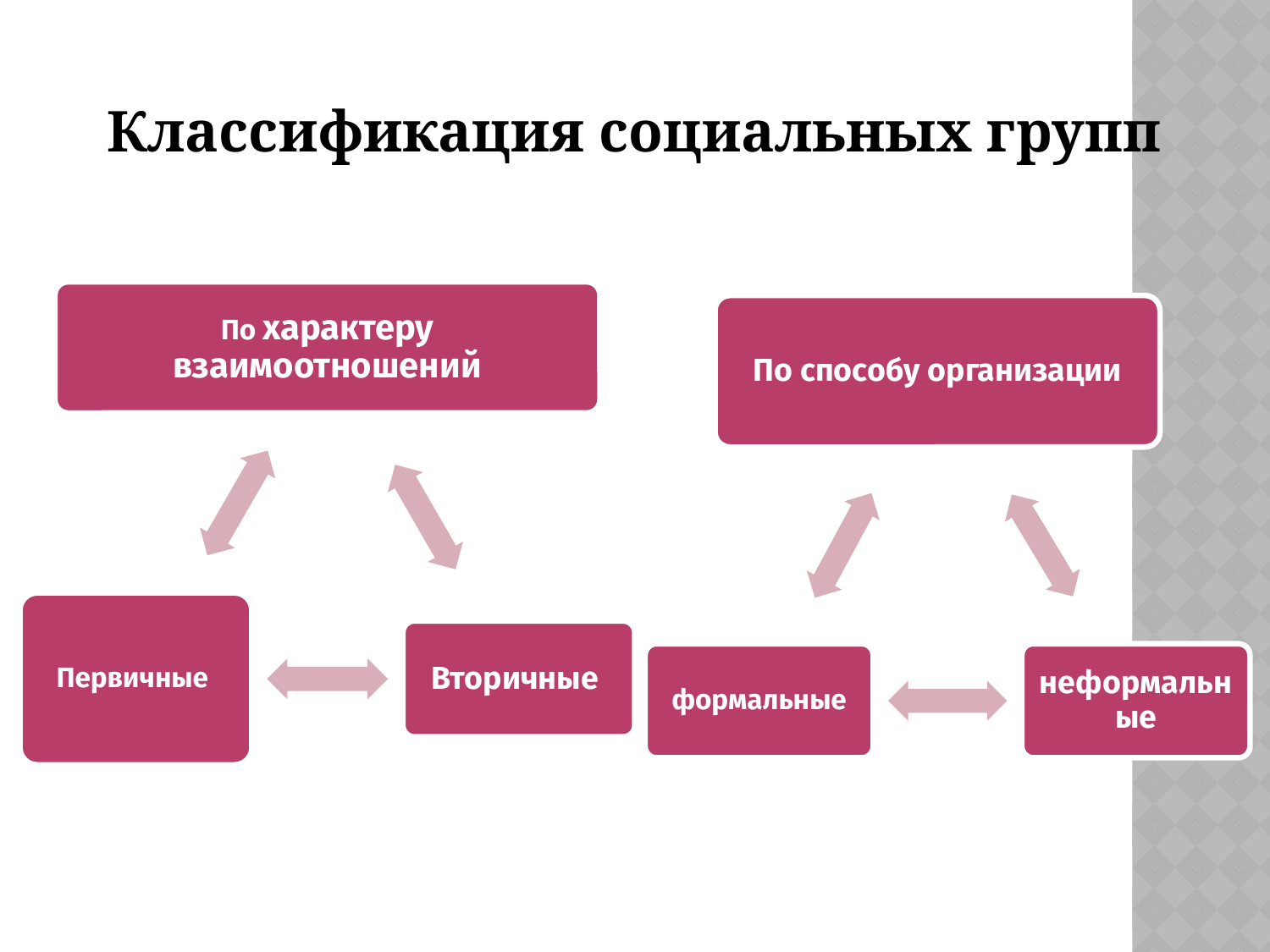

Классификация социальных групп
По характеру взаимоотношений

Вторичные

Первичные

По способу организации

неформальные

формальные